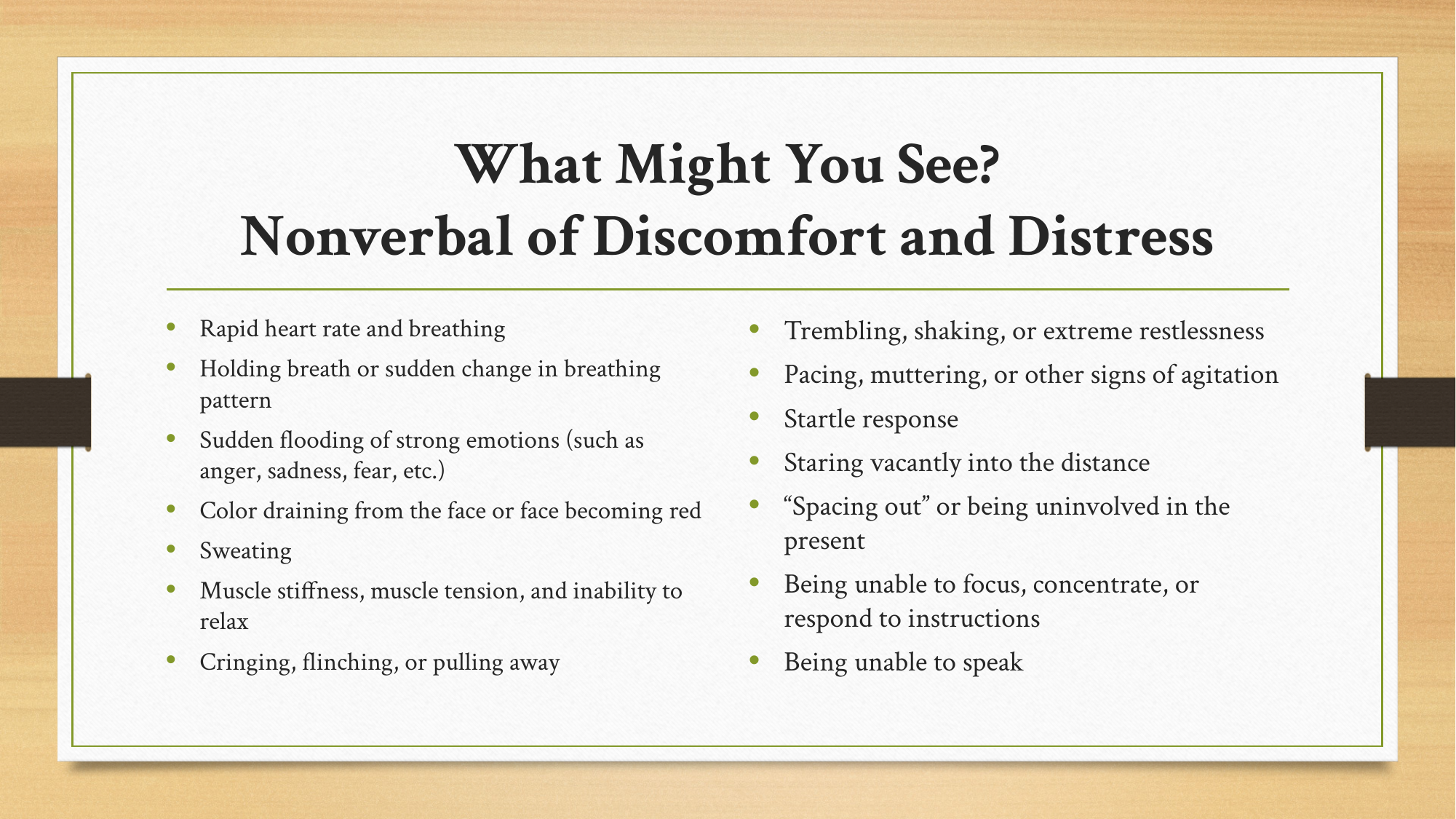

# What Might You See? Nonverbal of Discomfort and Distress
Rapid heart rate and breathing
Holding breath or sudden change in breathing pattern
Sudden flooding of strong emotions (such as anger, sadness, fear, etc.)
Color draining from the face or face becoming red
Sweating
Muscle stiffness, muscle tension, and inability to relax
Cringing, flinching, or pulling away

Trembling, shaking, or extreme restlessness
Pacing, muttering, or other signs of agitation
Startle response
Staring vacantly into the distance
“Spacing out” or being uninvolved in the present
Being unable to focus, concentrate, or respond to instructions
Being unable to speak